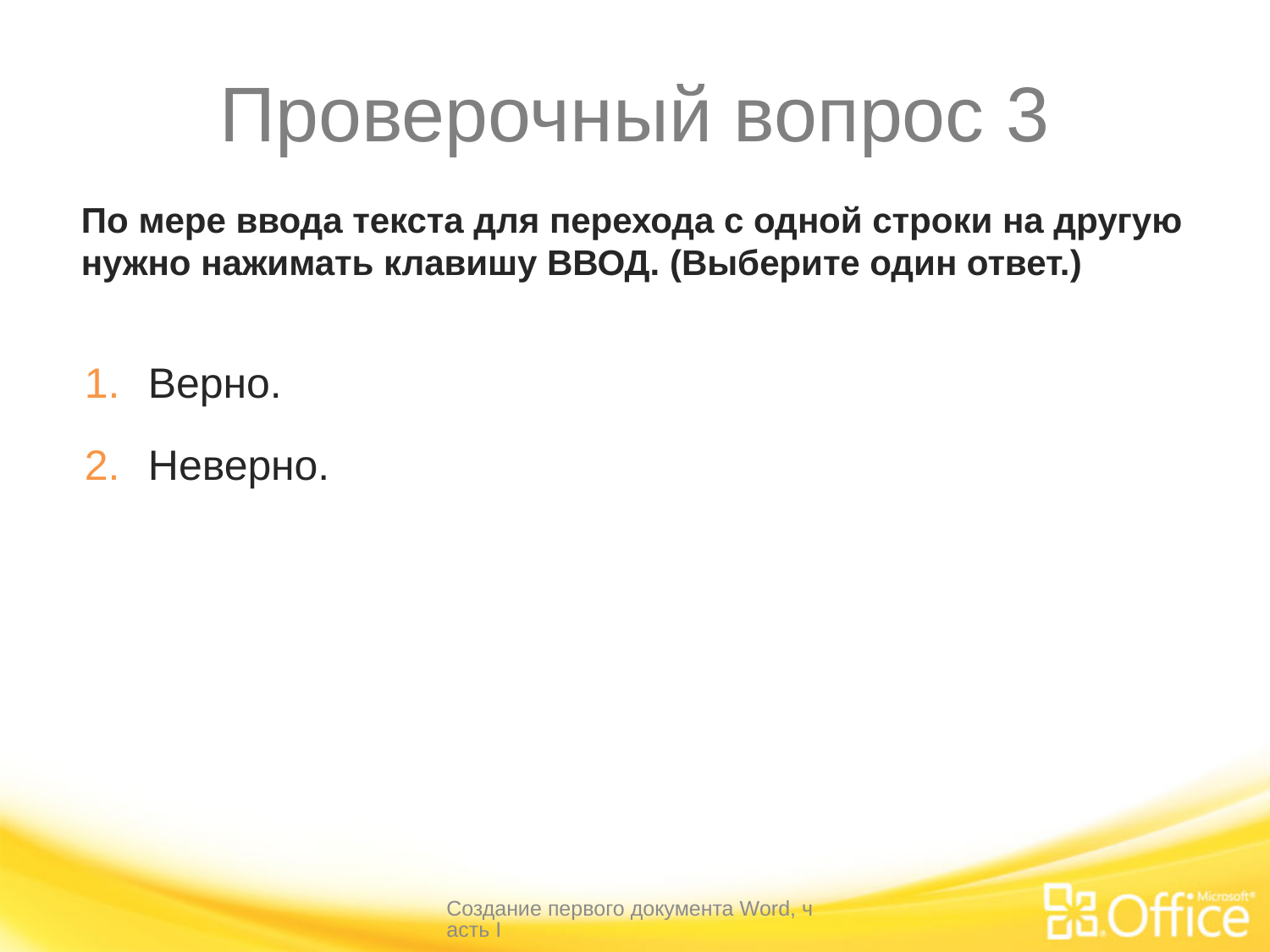

# Проверочный вопрос 3
По мере ввода текста для перехода с одной строки на другую нужно нажимать клавишу ВВОД. (Выберите один ответ.)
Верно.
Неверно.
Создание первого документа Word, часть I